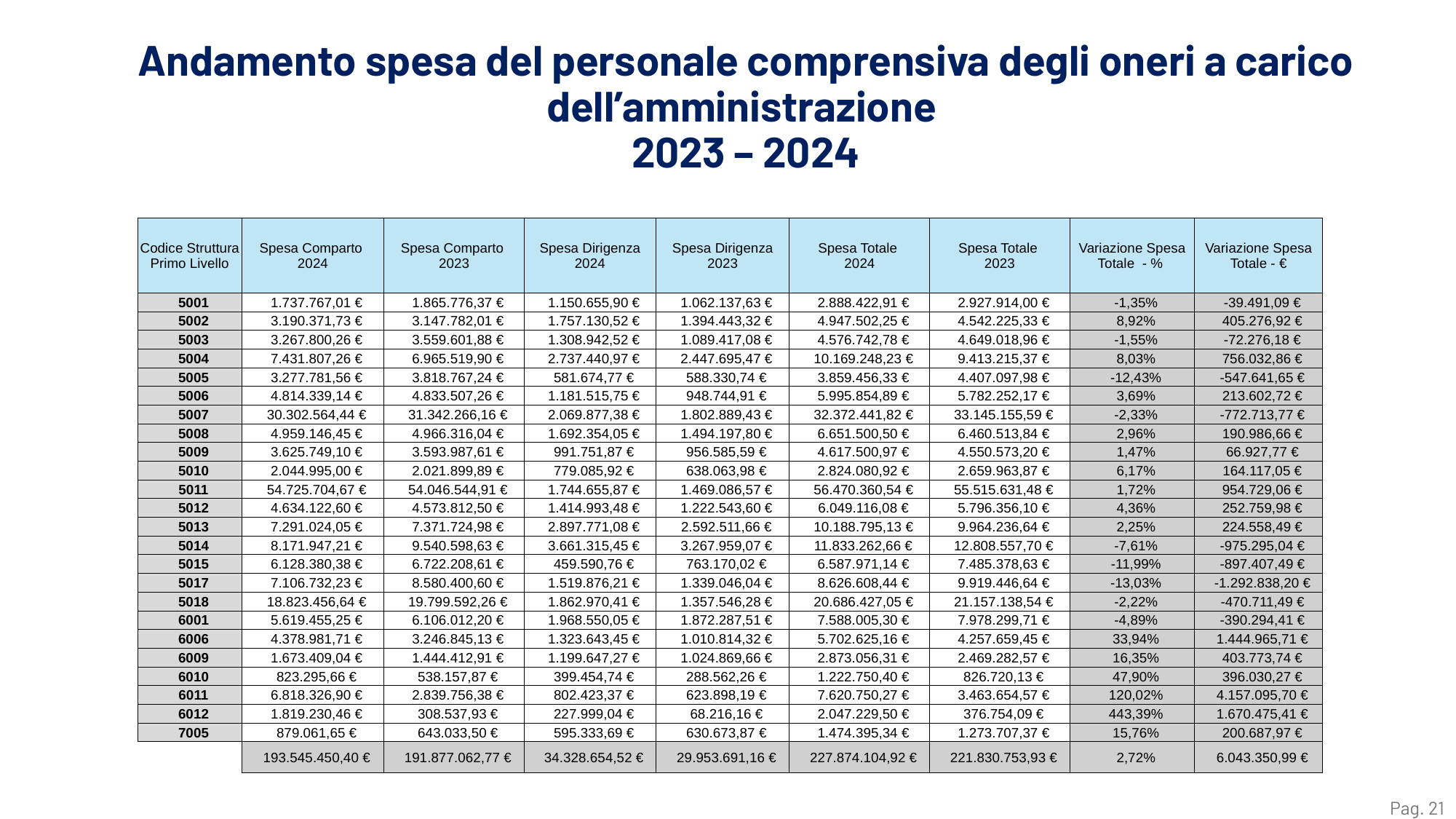

Andamento spesa del personale comprensiva degli oneri a carico dell’amministrazione
2023 – 2024
| Codice Struttura Primo Livello | Spesa Comparto 2024 | Spesa Comparto 2023 | Spesa Dirigenza 2024 | Spesa Dirigenza 2023 | Spesa Totale 2024 | Spesa Totale 2023 | Variazione Spesa Totale - % | Variazione Spesa Totale - € |
| --- | --- | --- | --- | --- | --- | --- | --- | --- |
| 5001 | 1.737.767,01 € | 1.865.776,37 € | 1.150.655,90 € | 1.062.137,63 € | 2.888.422,91 € | 2.927.914,00 € | -1,35% | -39.491,09 € |
| 5002 | 3.190.371,73 € | 3.147.782,01 € | 1.757.130,52 € | 1.394.443,32 € | 4.947.502,25 € | 4.542.225,33 € | 8,92% | 405.276,92 € |
| 5003 | 3.267.800,26 € | 3.559.601,88 € | 1.308.942,52 € | 1.089.417,08 € | 4.576.742,78 € | 4.649.018,96 € | -1,55% | -72.276,18 € |
| 5004 | 7.431.807,26 € | 6.965.519,90 € | 2.737.440,97 € | 2.447.695,47 € | 10.169.248,23 € | 9.413.215,37 € | 8,03% | 756.032,86 € |
| 5005 | 3.277.781,56 € | 3.818.767,24 € | 581.674,77 € | 588.330,74 € | 3.859.456,33 € | 4.407.097,98 € | -12,43% | -547.641,65 € |
| 5006 | 4.814.339,14 € | 4.833.507,26 € | 1.181.515,75 € | 948.744,91 € | 5.995.854,89 € | 5.782.252,17 € | 3,69% | 213.602,72 € |
| 5007 | 30.302.564,44 € | 31.342.266,16 € | 2.069.877,38 € | 1.802.889,43 € | 32.372.441,82 € | 33.145.155,59 € | -2,33% | -772.713,77 € |
| 5008 | 4.959.146,45 € | 4.966.316,04 € | 1.692.354,05 € | 1.494.197,80 € | 6.651.500,50 € | 6.460.513,84 € | 2,96% | 190.986,66 € |
| 5009 | 3.625.749,10 € | 3.593.987,61 € | 991.751,87 € | 956.585,59 € | 4.617.500,97 € | 4.550.573,20 € | 1,47% | 66.927,77 € |
| 5010 | 2.044.995,00 € | 2.021.899,89 € | 779.085,92 € | 638.063,98 € | 2.824.080,92 € | 2.659.963,87 € | 6,17% | 164.117,05 € |
| 5011 | 54.725.704,67 € | 54.046.544,91 € | 1.744.655,87 € | 1.469.086,57 € | 56.470.360,54 € | 55.515.631,48 € | 1,72% | 954.729,06 € |
| 5012 | 4.634.122,60 € | 4.573.812,50 € | 1.414.993,48 € | 1.222.543,60 € | 6.049.116,08 € | 5.796.356,10 € | 4,36% | 252.759,98 € |
| 5013 | 7.291.024,05 € | 7.371.724,98 € | 2.897.771,08 € | 2.592.511,66 € | 10.188.795,13 € | 9.964.236,64 € | 2,25% | 224.558,49 € |
| 5014 | 8.171.947,21 € | 9.540.598,63 € | 3.661.315,45 € | 3.267.959,07 € | 11.833.262,66 € | 12.808.557,70 € | -7,61% | -975.295,04 € |
| 5015 | 6.128.380,38 € | 6.722.208,61 € | 459.590,76 € | 763.170,02 € | 6.587.971,14 € | 7.485.378,63 € | -11,99% | -897.407,49 € |
| 5017 | 7.106.732,23 € | 8.580.400,60 € | 1.519.876,21 € | 1.339.046,04 € | 8.626.608,44 € | 9.919.446,64 € | -13,03% | -1.292.838,20 € |
| 5018 | 18.823.456,64 € | 19.799.592,26 € | 1.862.970,41 € | 1.357.546,28 € | 20.686.427,05 € | 21.157.138,54 € | -2,22% | -470.711,49 € |
| 6001 | 5.619.455,25 € | 6.106.012,20 € | 1.968.550,05 € | 1.872.287,51 € | 7.588.005,30 € | 7.978.299,71 € | -4,89% | -390.294,41 € |
| 6006 | 4.378.981,71 € | 3.246.845,13 € | 1.323.643,45 € | 1.010.814,32 € | 5.702.625,16 € | 4.257.659,45 € | 33,94% | 1.444.965,71 € |
| 6009 | 1.673.409,04 € | 1.444.412,91 € | 1.199.647,27 € | 1.024.869,66 € | 2.873.056,31 € | 2.469.282,57 € | 16,35% | 403.773,74 € |
| 6010 | 823.295,66 € | 538.157,87 € | 399.454,74 € | 288.562,26 € | 1.222.750,40 € | 826.720,13 € | 47,90% | 396.030,27 € |
| 6011 | 6.818.326,90 € | 2.839.756,38 € | 802.423,37 € | 623.898,19 € | 7.620.750,27 € | 3.463.654,57 € | 120,02% | 4.157.095,70 € |
| 6012 | 1.819.230,46 € | 308.537,93 € | 227.999,04 € | 68.216,16 € | 2.047.229,50 € | 376.754,09 € | 443,39% | 1.670.475,41 € |
| 7005 | 879.061,65 € | 643.033,50 € | 595.333,69 € | 630.673,87 € | 1.474.395,34 € | 1.273.707,37 € | 15,76% | 200.687,97 € |
|  | 193.545.450,40 € | 191.877.062,77 € | 34.328.654,52 € | 29.953.691,16 € | 227.874.104,92 € | 221.830.753,93 € | 2,72% | 6.043.350,99 € |
Pag. 21